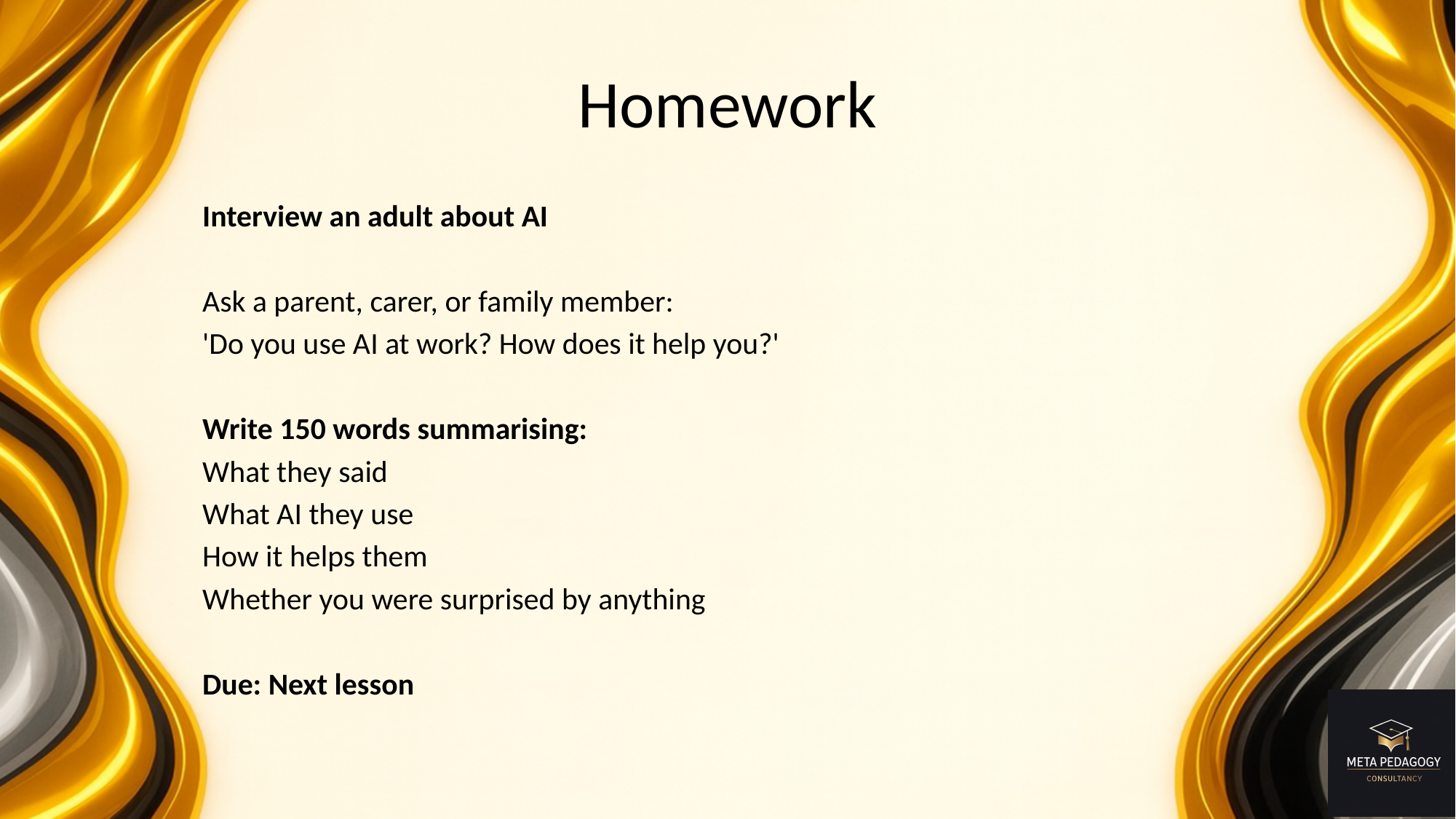

# Homework
Interview an adult about AI

Ask a parent, carer, or family member:
'Do you use AI at work? How does it help you?'

Write 150 words summarising:
What they said
What AI they use
How it helps them
Whether you were surprised by anything

Due: Next lesson